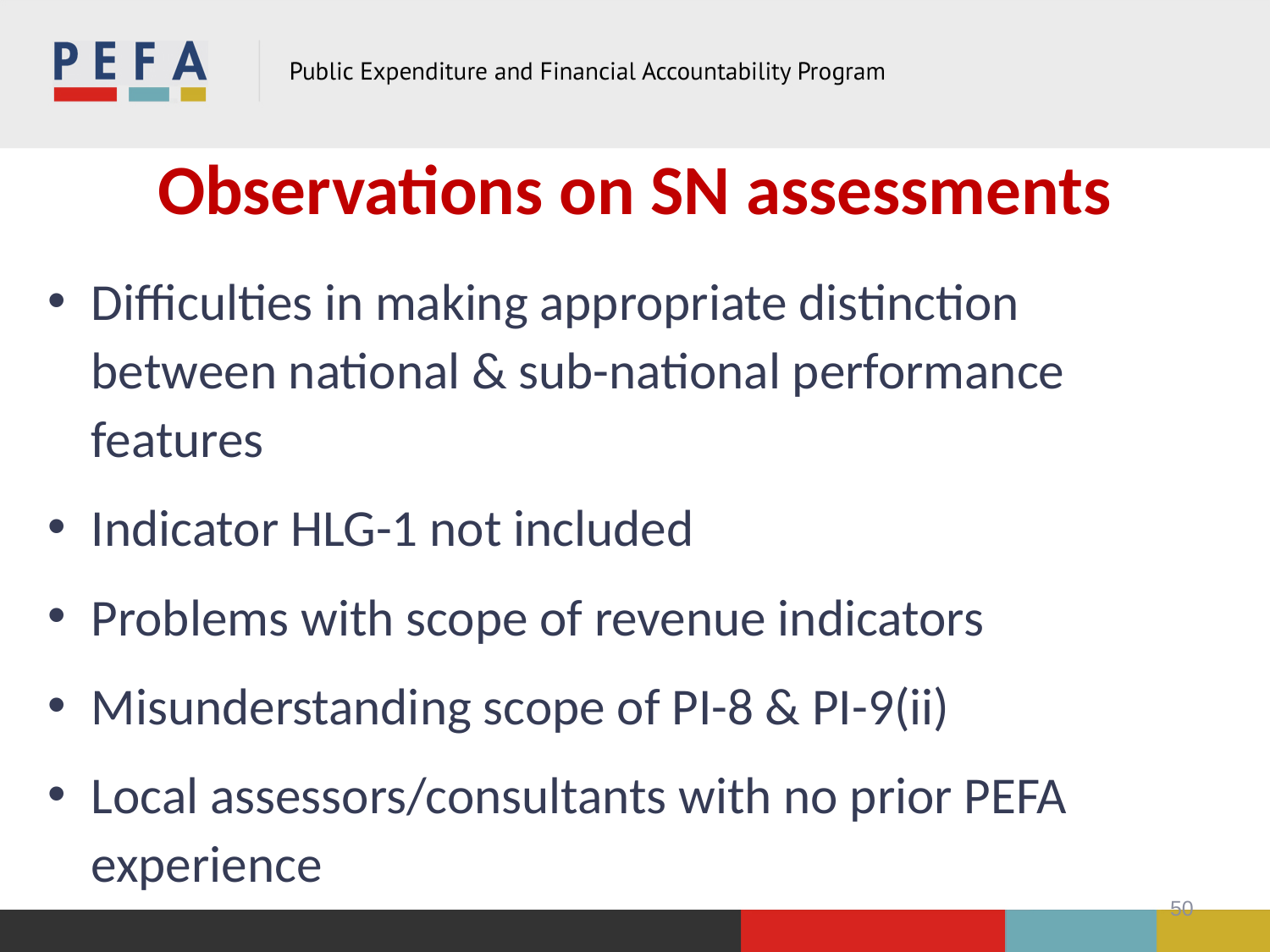

# Observations on SN assessments
Difficulties in making appropriate distinction between national & sub-national performance features
Indicator HLG-1 not included
Problems with scope of revenue indicators
Misunderstanding scope of PI-8 & PI-9(ii)
Local assessors/consultants with no prior PEFA experience

50